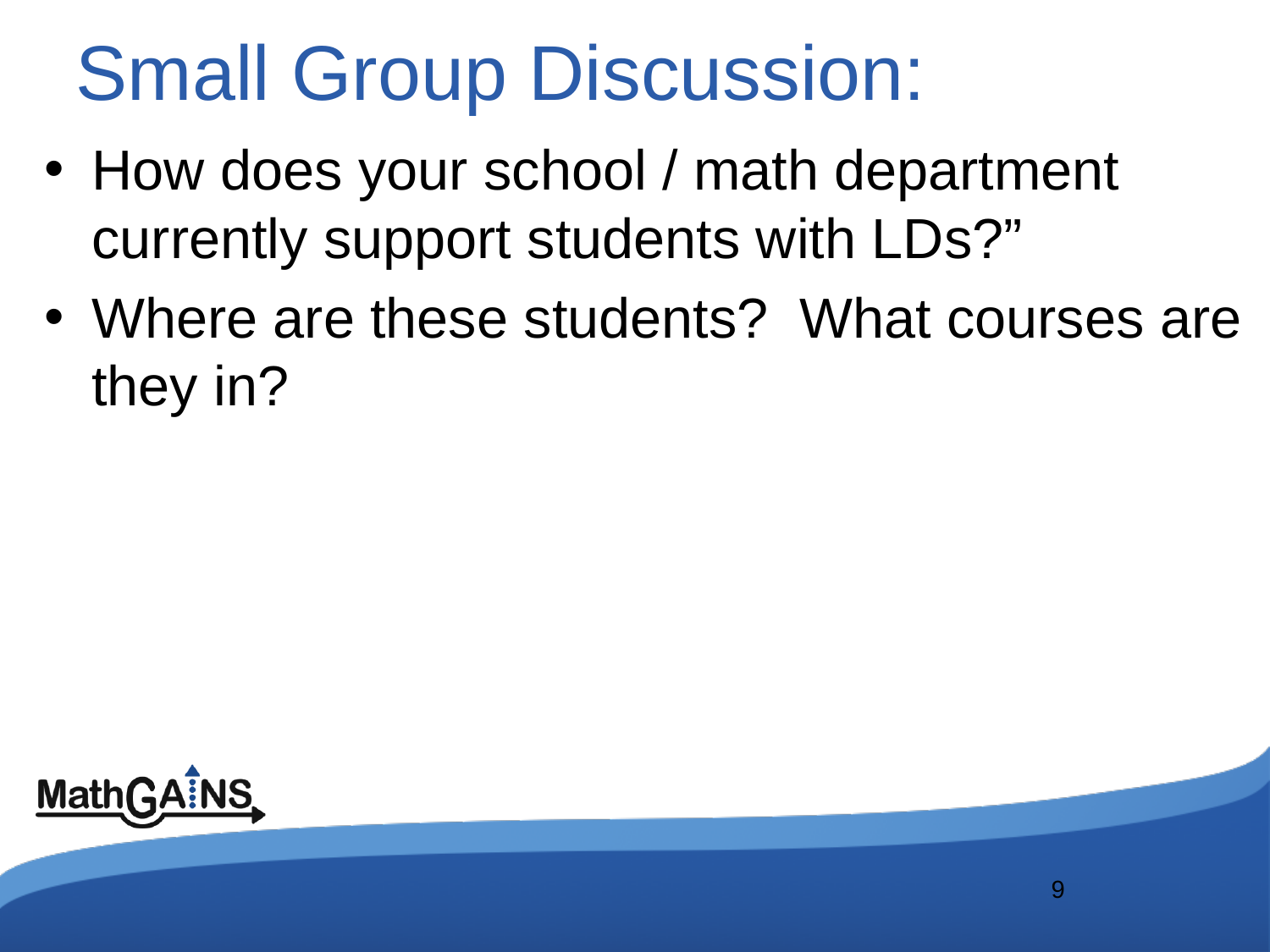

# Small Group Discussion:
How does your school / math department currently support students with LDs?”
Where are these students?  What courses are they in?

9